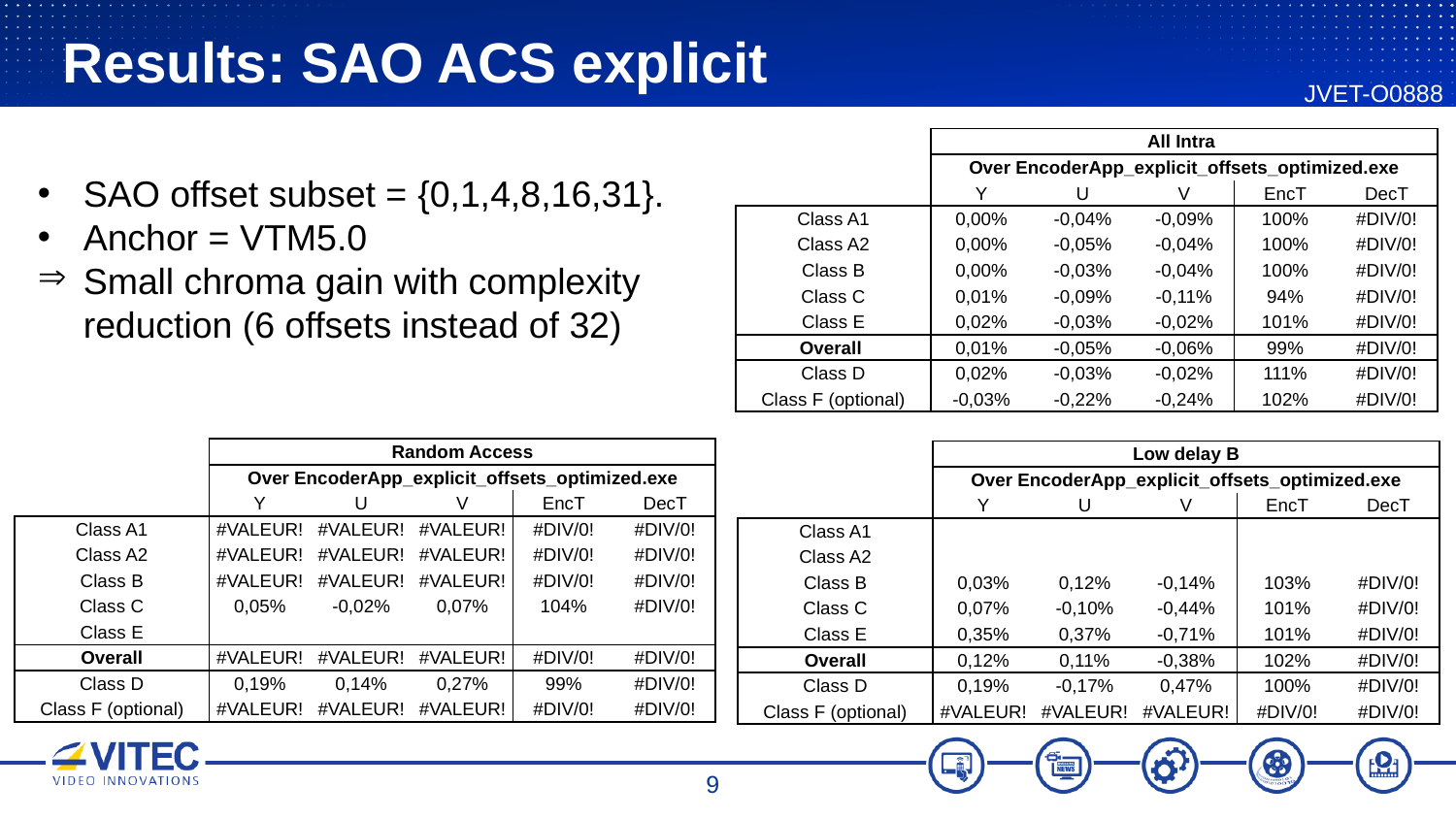

# Results: SAO ACS explicit
JVET-O0888
|  | All Intra |  |  |  |  |
| --- | --- | --- | --- | --- | --- |
|  | Over EncoderApp\_explicit\_offsets\_optimized.exe |  |  |  |  |
|  | Y | U | V | EncT | DecT |
| Class A1 | 0,00% | -0,04% | -0,09% | 100% | #DIV/0! |
| Class A2 | 0,00% | -0,05% | -0,04% | 100% | #DIV/0! |
| Class B | 0,00% | -0,03% | -0,04% | 100% | #DIV/0! |
| Class C | 0,01% | -0,09% | -0,11% | 94% | #DIV/0! |
| Class E | 0,02% | -0,03% | -0,02% | 101% | #DIV/0! |
| Overall | 0,01% | -0,05% | -0,06% | 99% | #DIV/0! |
| Class D | 0,02% | -0,03% | -0,02% | 111% | #DIV/0! |
| Class F (optional) | -0,03% | -0,22% | -0,24% | 102% | #DIV/0! |
SAO offset subset = {0,1,4,8,16,31}.
Anchor = VTM5.0
Small chroma gain with complexity reduction (6 offsets instead of 32)
|  | Random Access |  |  |  |  |
| --- | --- | --- | --- | --- | --- |
|  | Over EncoderApp\_explicit\_offsets\_optimized.exe |  |  |  |  |
|  | Y | U | V | EncT | DecT |
| Class A1 | #VALEUR! | #VALEUR! | #VALEUR! | #DIV/0! | #DIV/0! |
| Class A2 | #VALEUR! | #VALEUR! | #VALEUR! | #DIV/0! | #DIV/0! |
| Class B | #VALEUR! | #VALEUR! | #VALEUR! | #DIV/0! | #DIV/0! |
| Class C | 0,05% | -0,02% | 0,07% | 104% | #DIV/0! |
| Class E |  |  |  |  |  |
| Overall | #VALEUR! | #VALEUR! | #VALEUR! | #DIV/0! | #DIV/0! |
| Class D | 0,19% | 0,14% | 0,27% | 99% | #DIV/0! |
| Class F (optional) | #VALEUR! | #VALEUR! | #VALEUR! | #DIV/0! | #DIV/0! |
|  | Low delay B |  |  |  |  |
| --- | --- | --- | --- | --- | --- |
|  | Over EncoderApp\_explicit\_offsets\_optimized.exe |  |  |  |  |
|  | Y | U | V | EncT | DecT |
| Class A1 |  |  |  |  |  |
| Class A2 |  |  |  |  |  |
| Class B | 0,03% | 0,12% | -0,14% | 103% | #DIV/0! |
| Class C | 0,07% | -0,10% | -0,44% | 101% | #DIV/0! |
| Class E | 0,35% | 0,37% | -0,71% | 101% | #DIV/0! |
| Overall | 0,12% | 0,11% | -0,38% | 102% | #DIV/0! |
| Class D | 0,19% | -0,17% | 0,47% | 100% | #DIV/0! |
| Class F (optional) | #VALEUR! | #VALEUR! | #VALEUR! | #DIV/0! | #DIV/0! |
9